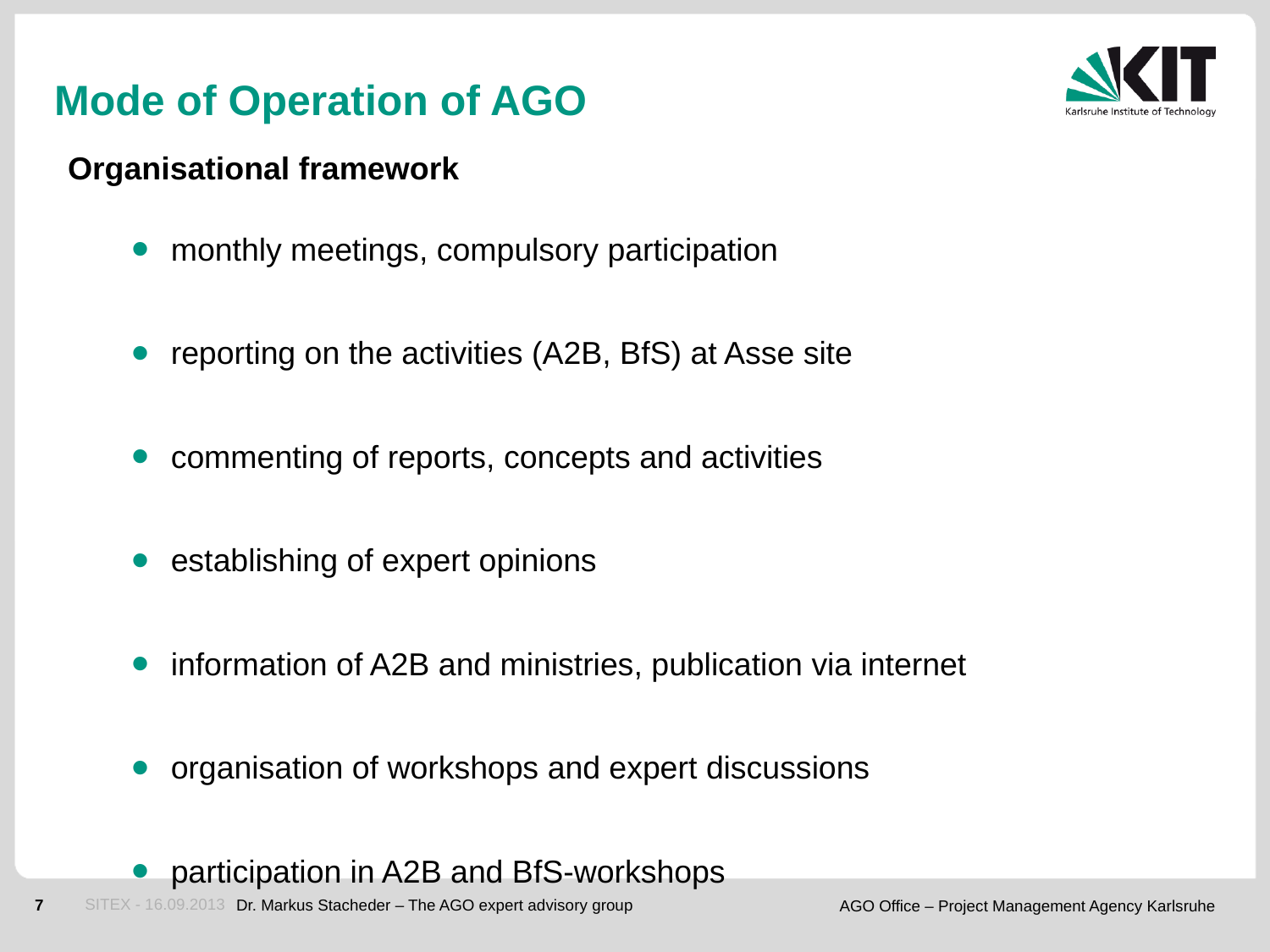

# Mode of Operation of AGO
Organisational framework

monthly meetings, compulsory participation

reporting on the activities (A2B, BfS) at Asse site

commenting of reports, concepts and activities

establishing of expert opinions

information of A2B and ministries, publication via internet

organisation of workshops and expert discussions

participation in A2B and BfS-workshops

SITEX - 16.09.2013
Dr. Markus Stacheder – The AGO expert advisory group